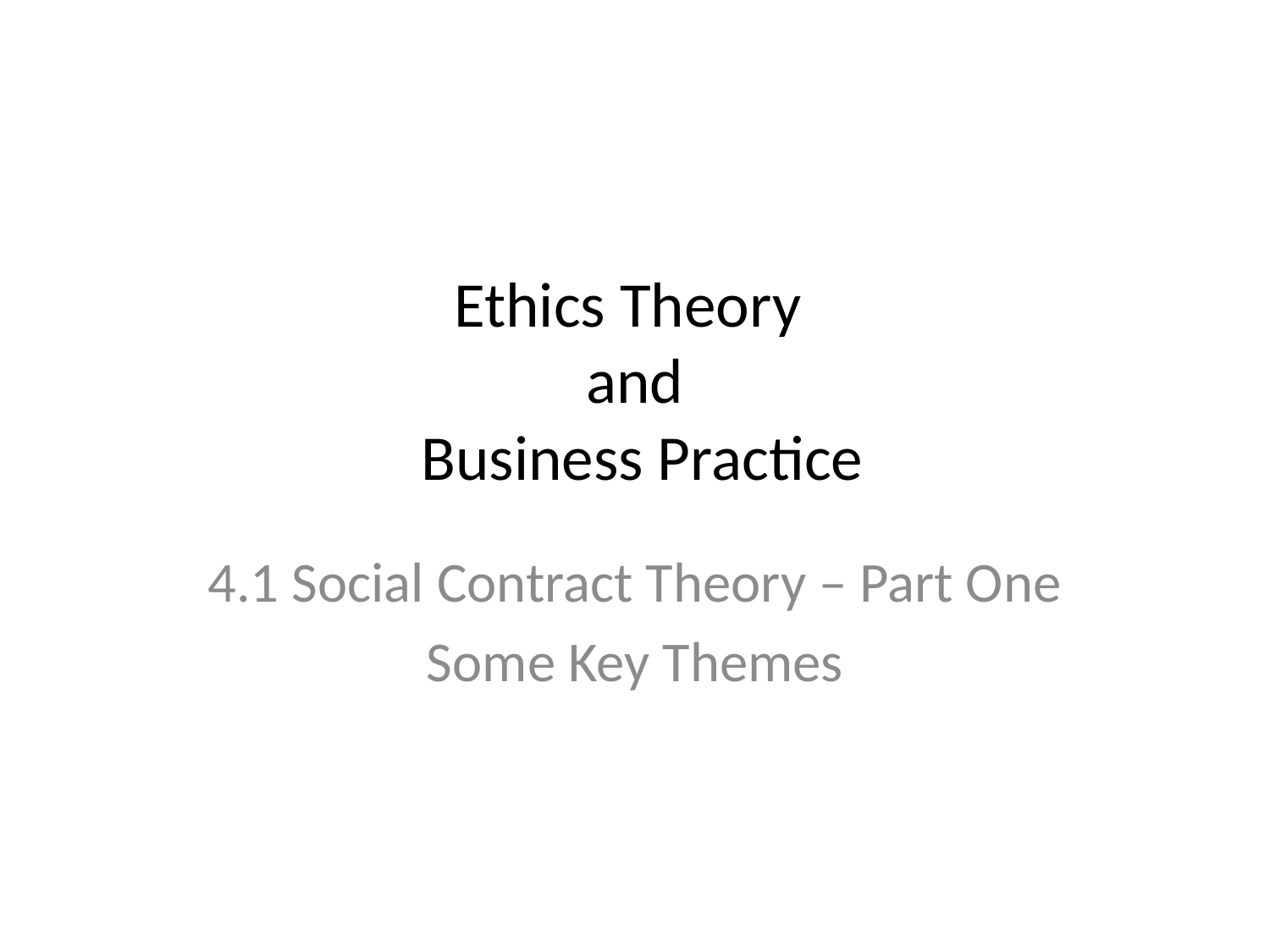

# Ethics Theory and Business Practice
4.1 Social Contract Theory – Part One
Some Key Themes